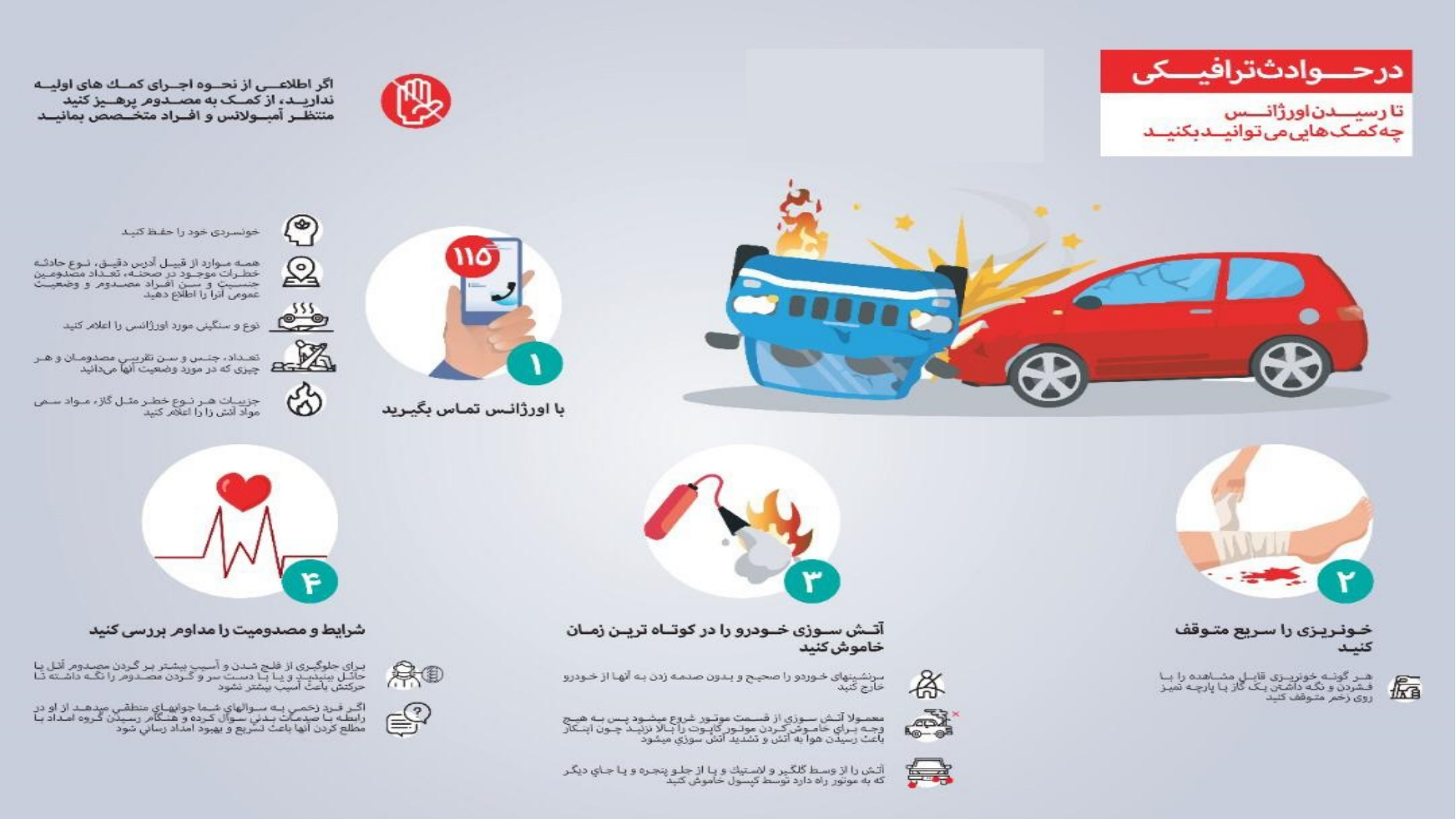

7
کارگاه آمادگی در برابر زلزله ( فرد – خانواده )